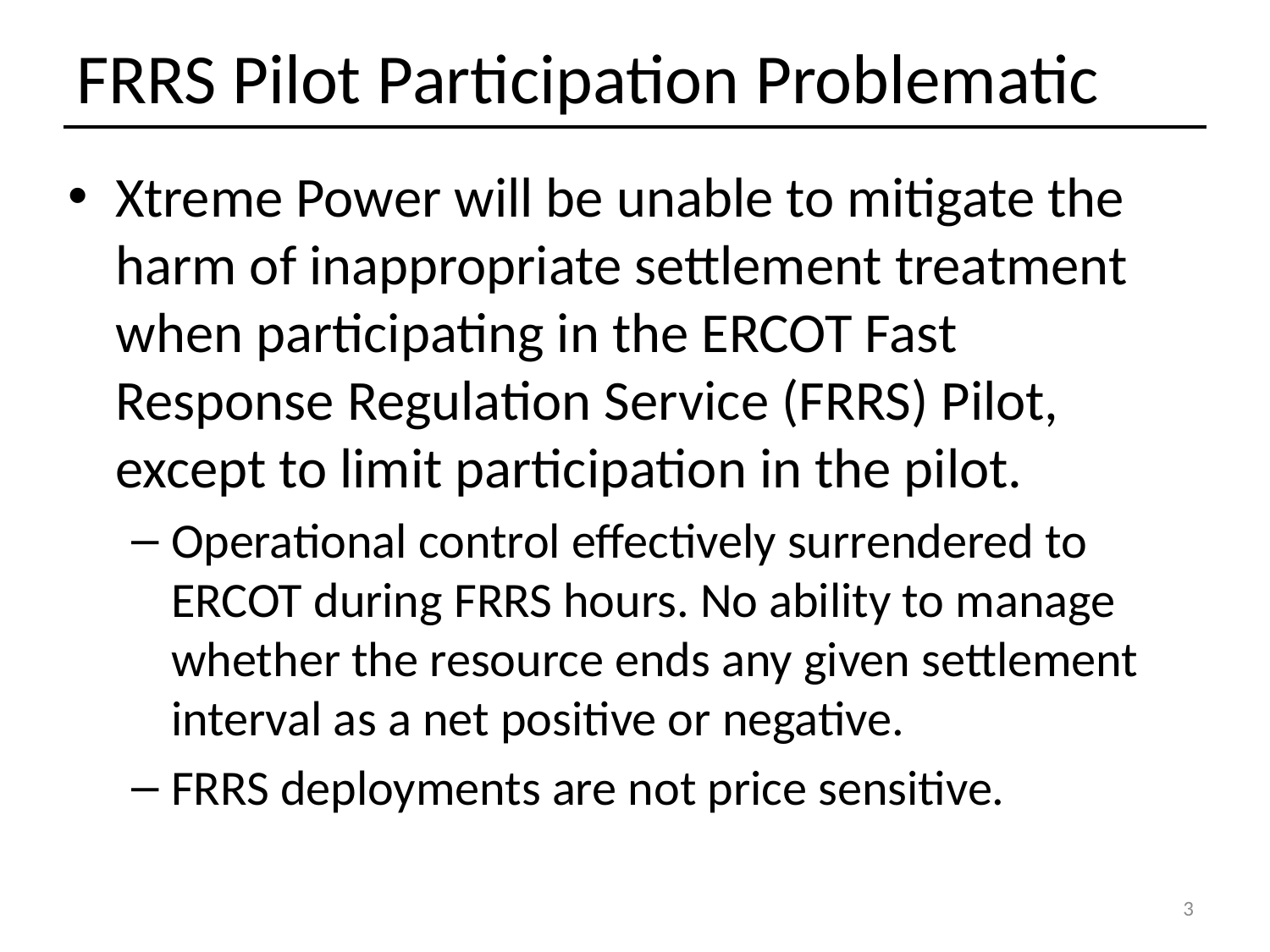

# FRRS Pilot Participation Problematic
Xtreme Power will be unable to mitigate the harm of inappropriate settlement treatment when participating in the ERCOT Fast Response Regulation Service (FRRS) Pilot, except to limit participation in the pilot.
Operational control effectively surrendered to ERCOT during FRRS hours. No ability to manage whether the resource ends any given settlement interval as a net positive or negative.
FRRS deployments are not price sensitive.
3